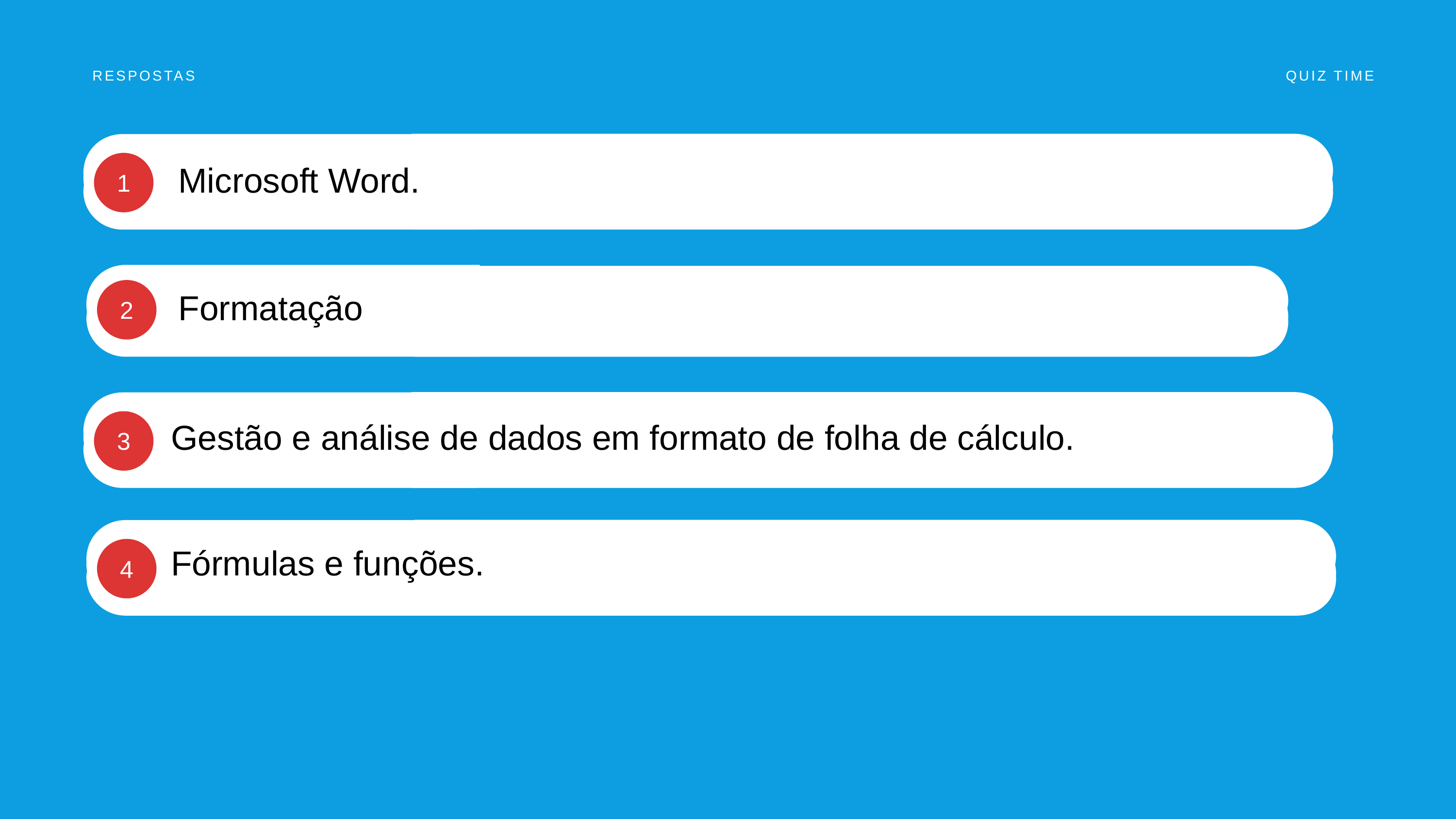

RESPOSTAS
QUIZ TIME

Microsoft Word.
1

Formatação
2

Gestão e análise de dados em formato de folha de cálculo.
3

Fórmulas e funções.
4